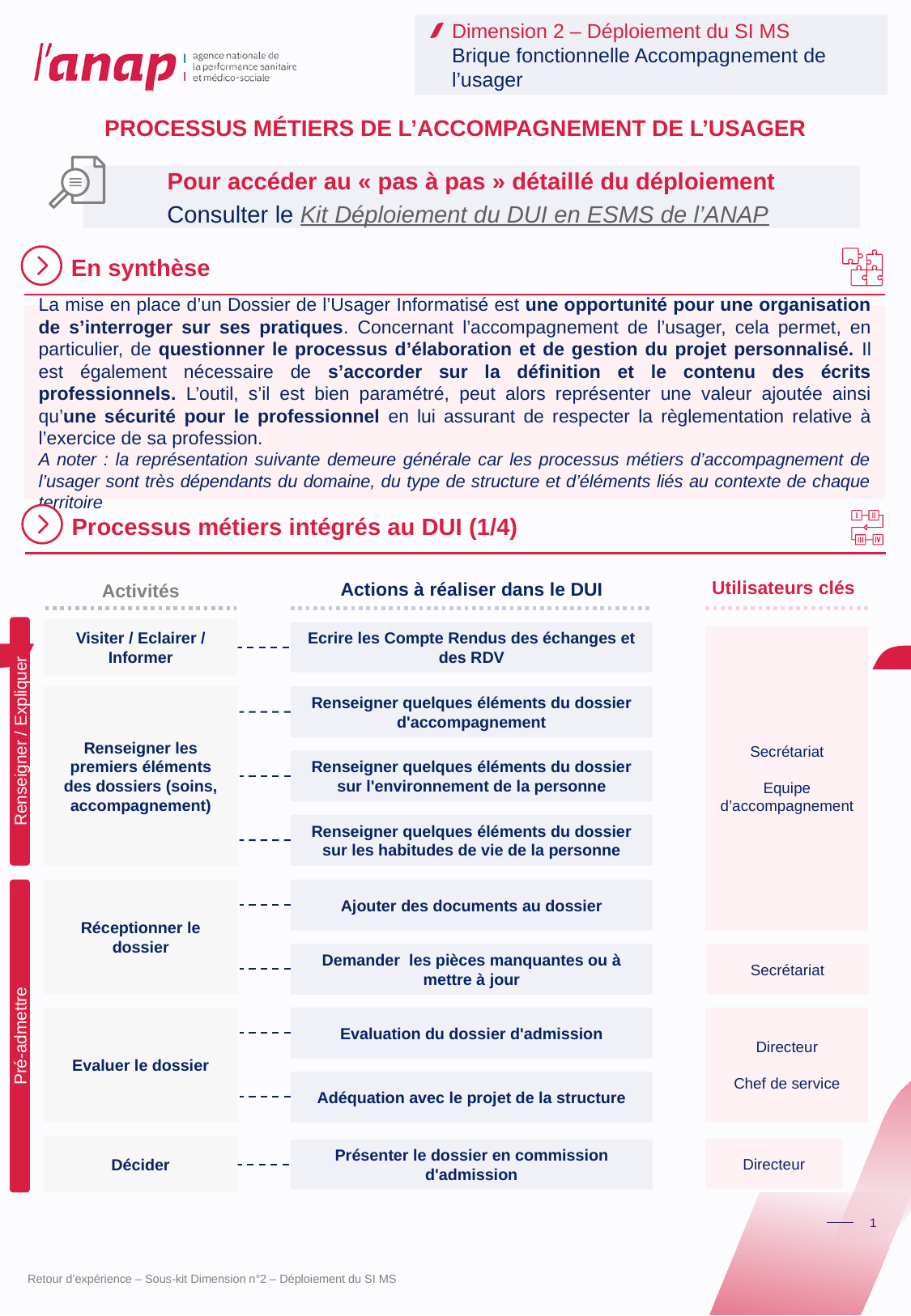

Dimension 2 – Déploiement du SI MS
Brique fonctionnelle Accompagnement de l’usager
Processus métiers de l’accompagnement de l’usager

Pour accéder au « pas à pas » détaillé du déploiement
Consulter le Kit Déploiement du DUI en ESMS de l’ANAP

En synthèse
La mise en place d’un Dossier de l’Usager Informatisé est une opportunité pour une organisation de s’interroger sur ses pratiques. Concernant l’accompagnement de l’usager, cela permet, en particulier, de questionner le processus d’élaboration et de gestion du projet personnalisé. Il est également nécessaire de s’accorder sur la définition et le contenu des écrits professionnels. L’outil, s’il est bien paramétré, peut alors représenter une valeur ajoutée ainsi qu’une sécurité pour le professionnel en lui assurant de respecter la règlementation relative à l’exercice de sa profession.
A noter : la représentation suivante demeure générale car les processus métiers d’accompagnement de l’usager sont très dépendants du domaine, du type de structure et d’éléments liés au contexte de chaque territoire

Processus métiers intégrés au DUI (1/4)

Utilisateurs clés
Actions à réaliser dans le DUI
Activités
Visiter / Eclairer / Informer
Ecrire les Compte Rendus des échanges et des RDV
Secrétariat

Equipe
d’accompagnement
Renseigner quelques éléments du dossier d'accompagnement
Renseigner les premiers éléments des dossiers (soins, accompagnement)
Renseigner / Expliquer
Renseigner quelques éléments du dossier sur l'environnement de la personne
Renseigner quelques éléments du dossier sur les habitudes de vie de la personne
Ajouter des documents au dossier
Réceptionner le dossier
Demander  les pièces manquantes ou à mettre à jour
Secrétariat
Evaluation du dossier d'admission
Directeur

Chef de service
Evaluer le dossier
Pré-admettre

Adéquation avec le projet de la structure
Décider
Directeur
Présenter le dossier en commission d'admission

Retour d’expérience – Sous-kit Dimension n°2 – Déploiement du SI MS